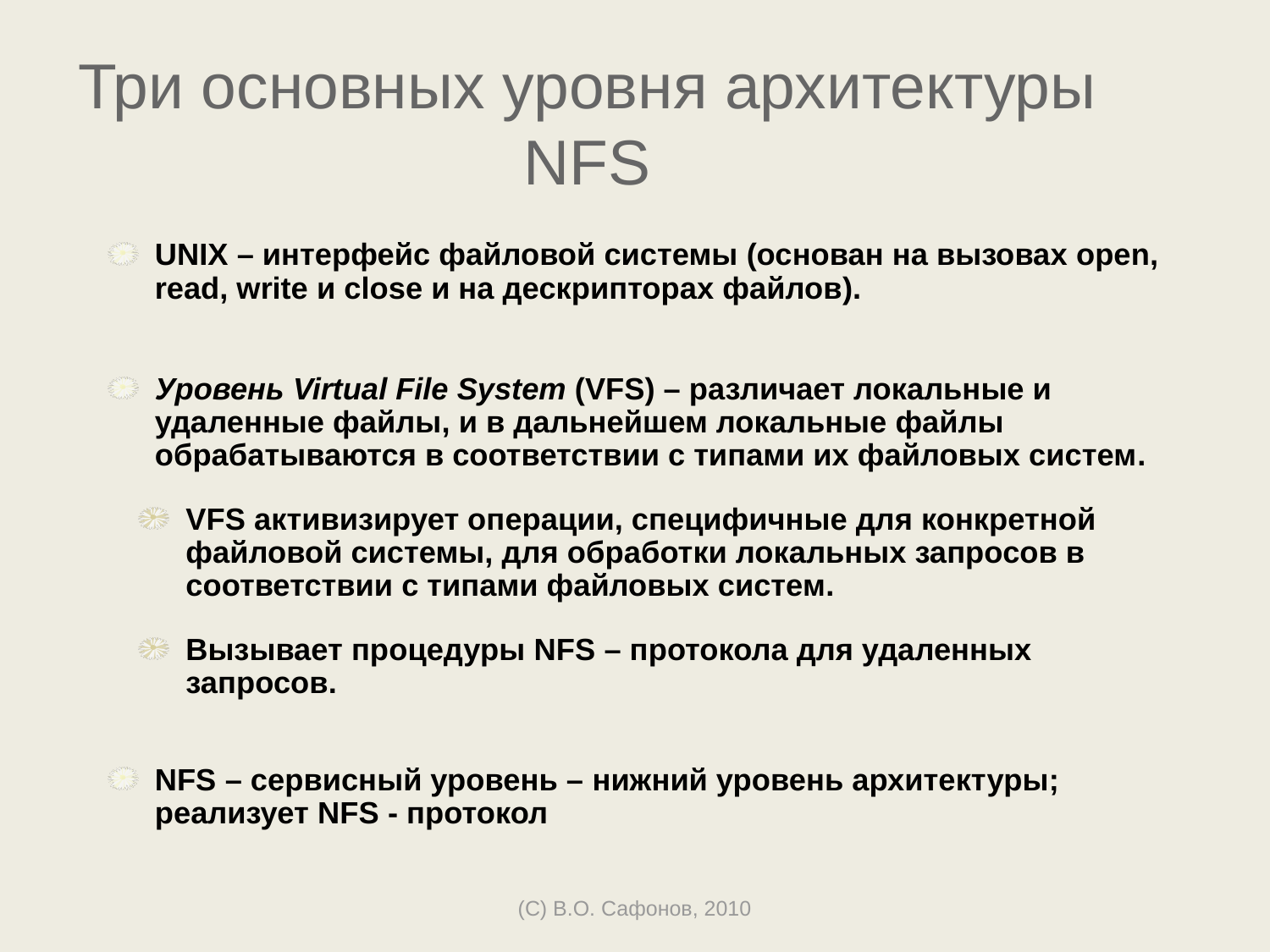

# Три основных уровня архитектуры NFS
UNIX – интерфейс файловой системы (основан на вызовах open, read, write и close и на дескрипторах файлов).
Уровень Virtual File System (VFS) – различает локальные и удаленные файлы, и в дальнейшем локальные файлы обрабатываются в соответствии с типами их файловых систем.
VFS активизирует операции, специфичные для конкретной файловой системы, для обработки локальных запросов в соответствии с типами файловых систем.
Вызывает процедуры NFS – протокола для удаленных запросов.
NFS – сервисный уровень – нижний уровень архитектуры; реализует NFS - протокол
(C) В.О. Сафонов, 2010